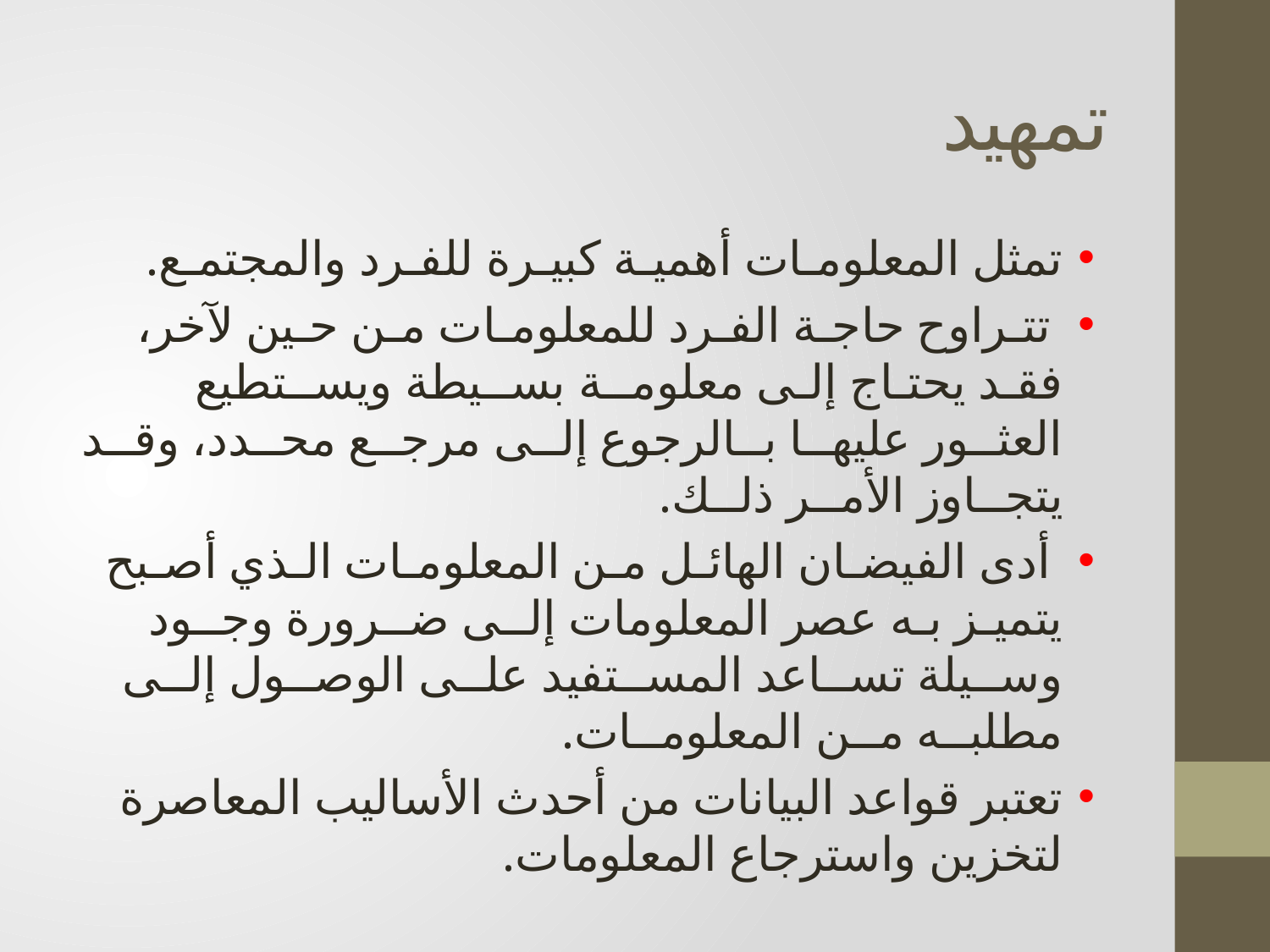

# تمهيد
تمثل المعلومـات أهميـة كبيـرة للفـرد والمجتمـع.
 تتـراوح حاجـة الفـرد للمعلومـات مـن حـين ﻵخر، فقـد يحتـاج إلـى معلومــة بســيطة ويســتطيع العثــور عليهــا بــالرجوع إلــى مرجــع محــدد، وقــد يتجــاوز اﻷمــر ذلــك.
 أدى الفيضـان الهائـل مـن المعلومـات الـذي أصـبح يتميـز بـه عصر المعلومات إلــى ضــرورة وجــود وســيلة تســاعد المســتفيد علــى الوصــول إلــى مطلبــه مــن المعلومــات.
تعتبر قواعد البيانات من أحدث الأساليب المعاصرة لتخزين واسترجاع المعلومات.